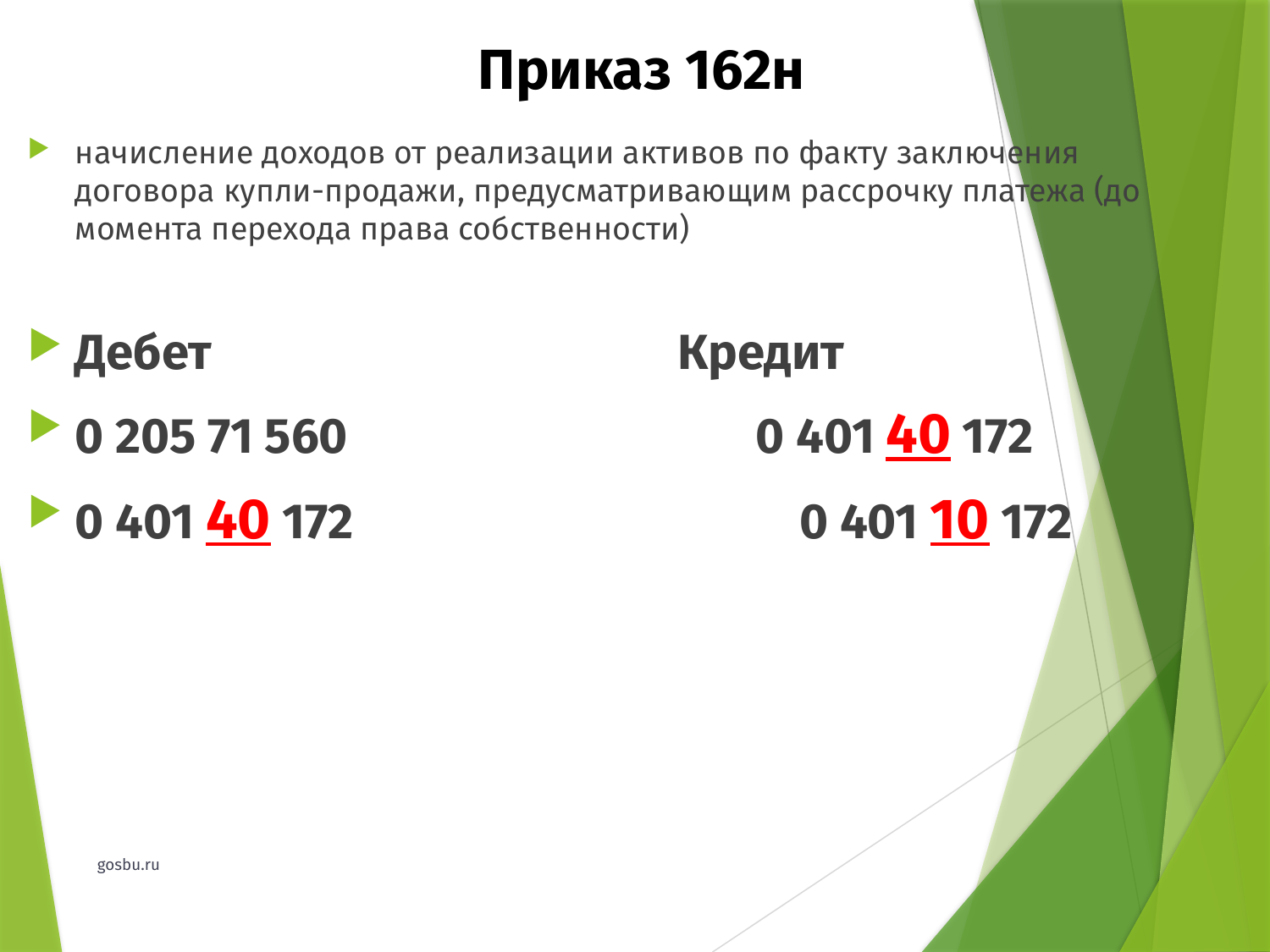

# Приказ 162н
начисление доходов от реализации активов по факту заключения договора купли-продажи, предусматривающим рассрочку платежа (до момента перехода права собственности)

Дебет                                        Кредит
0 205 71 560                                   0 401 40 172
0 401 40 172                                  0 401 10 172
gosbu.ru